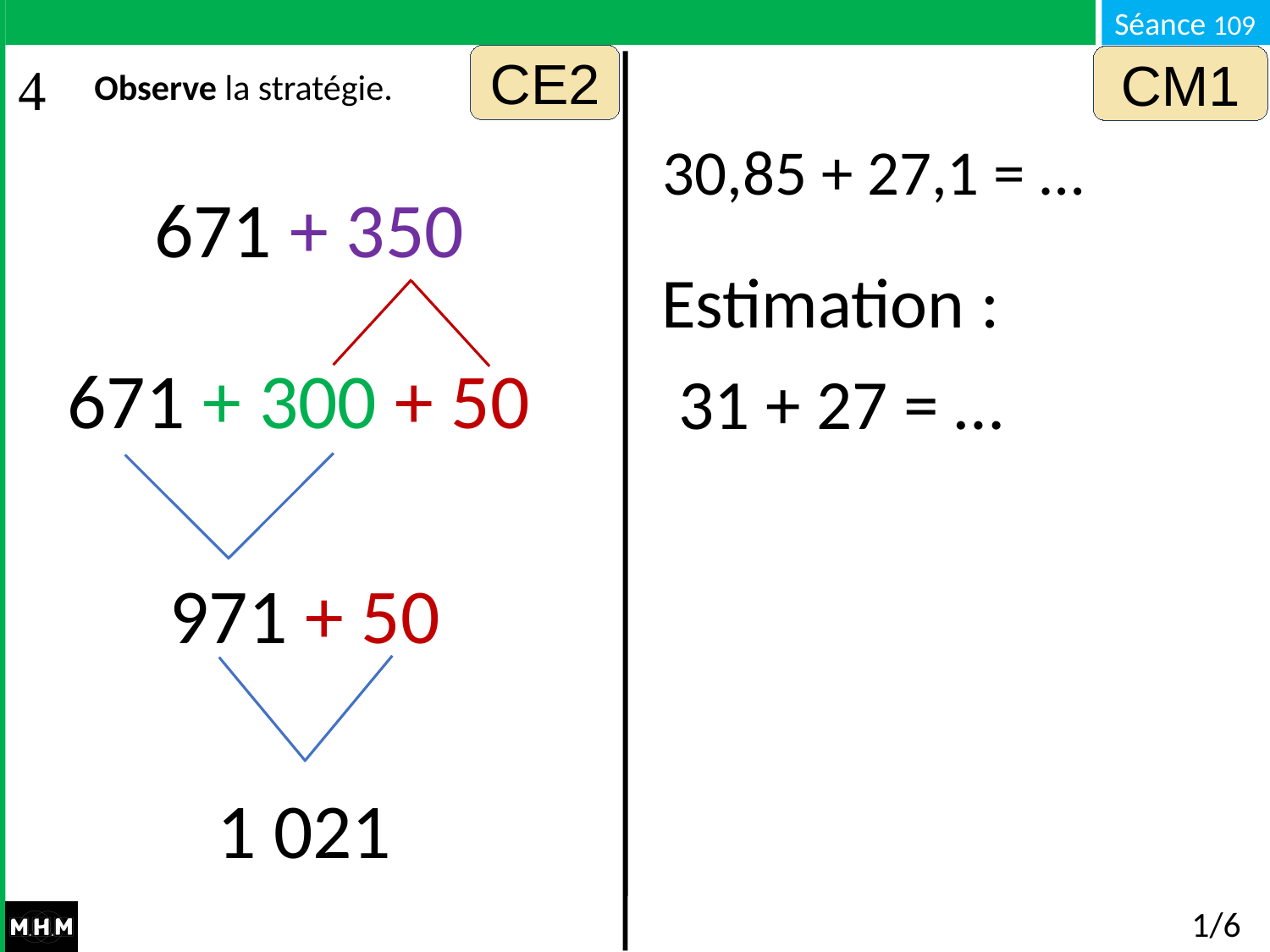

CE2
CM1
Observe la stratégie.

30,85 + 27,1 = …
671 + 350
Estimation :
671 + 300 + 50
31 + 27 = …
971 + 50
1 021
# 1/6